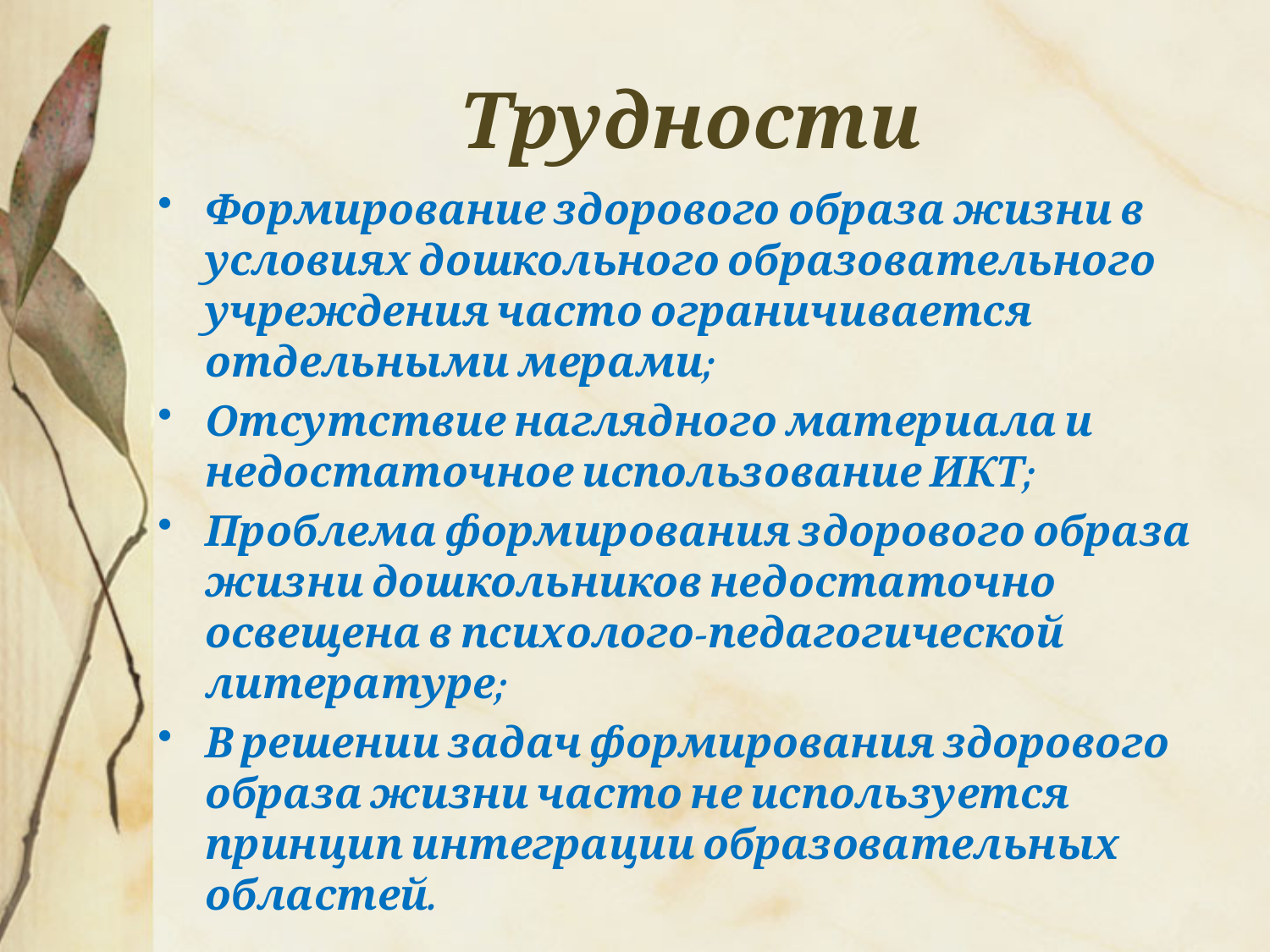

# Трудности
Формирование здорового образа жизни в условиях дошкольного образовательного учреждения часто ограничивается отдельными мерами;
Отсутствие наглядного материала и недостаточное использование ИКТ;
Проблема формирования здорового образа жизни дошкольников недостаточно освещена в психолого-педагогической литературе;
В решении задач формирования здорового образа жизни часто не используется принцип интеграции образовательных областей.